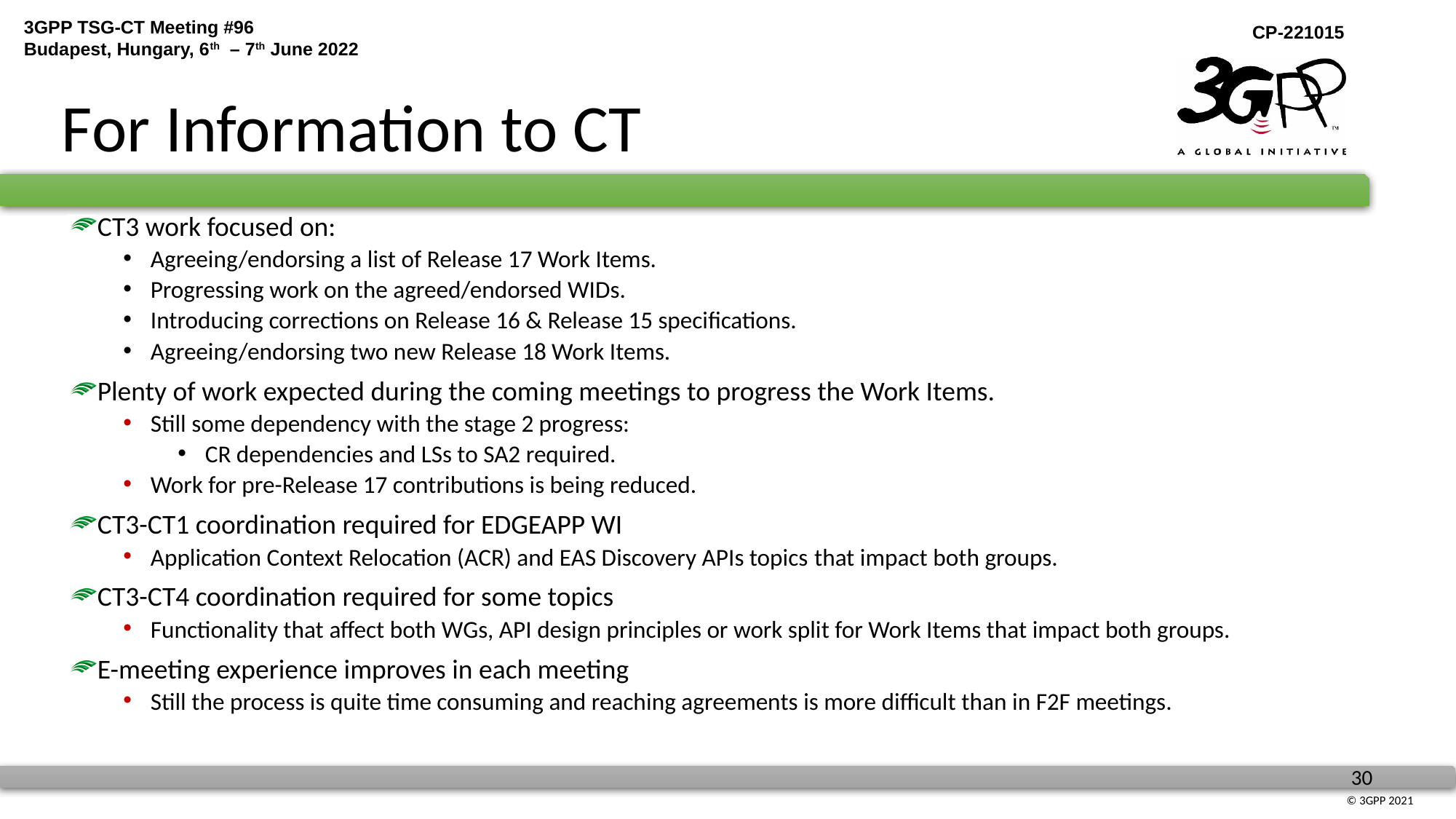

# For Information to CT
CT3 work focused on:
Agreeing/endorsing a list of Release 17 Work Items.
Progressing work on the agreed/endorsed WIDs.
Introducing corrections on Release 16 & Release 15 specifications.
Agreeing/endorsing two new Release 18 Work Items.
Plenty of work expected during the coming meetings to progress the Work Items.
Still some dependency with the stage 2 progress:
CR dependencies and LSs to SA2 required.
Work for pre-Release 17 contributions is being reduced.
CT3-CT1 coordination required for EDGEAPP WI
Application Context Relocation (ACR) and EAS Discovery APIs topics that impact both groups.
CT3-CT4 coordination required for some topics
Functionality that affect both WGs, API design principles or work split for Work Items that impact both groups.
E-meeting experience improves in each meeting
Still the process is quite time consuming and reaching agreements is more difficult than in F2F meetings.